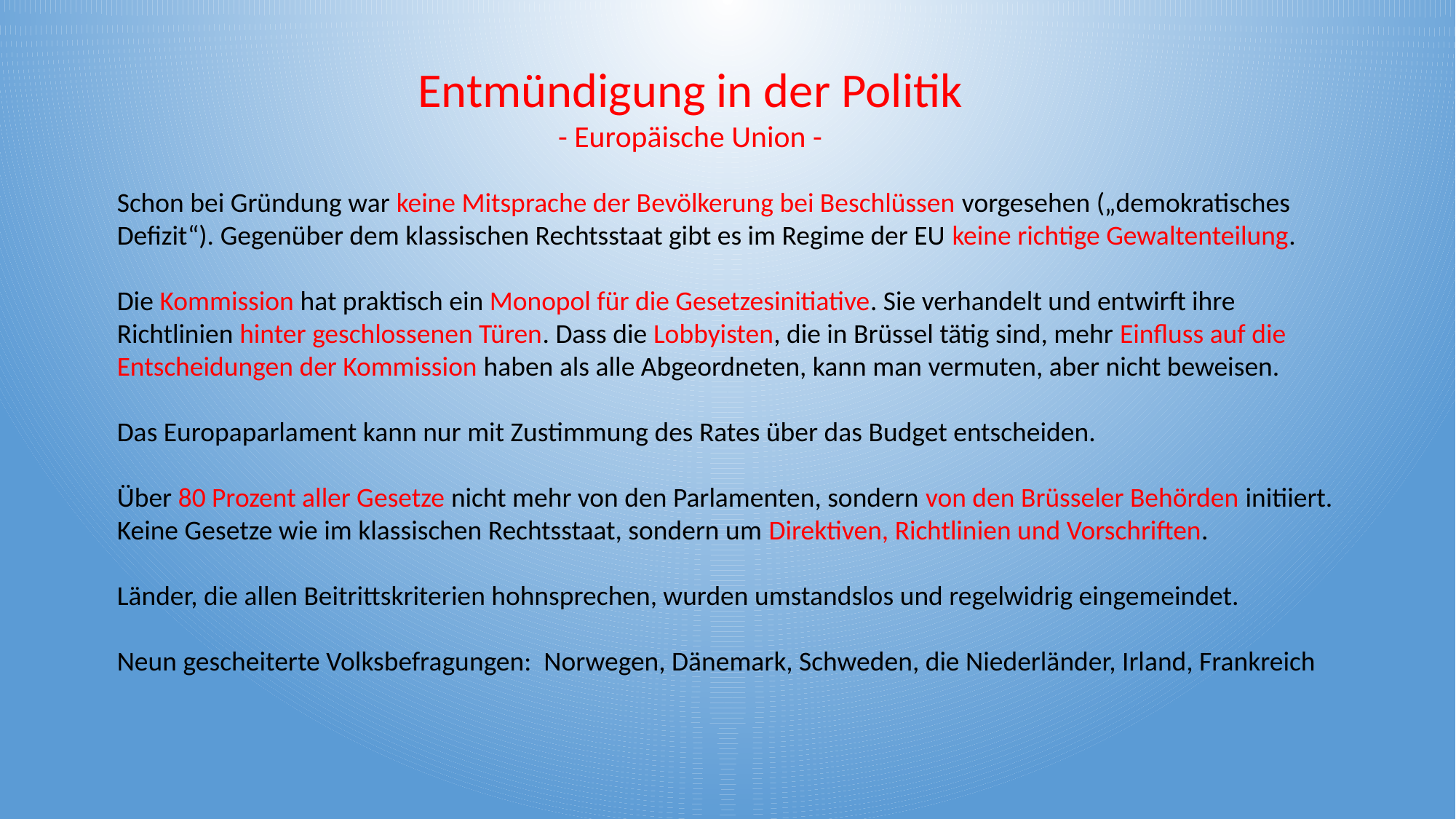

Entmündigung in der Politik
- Europäische Union -
Schon bei Gründung war keine Mitsprache der Bevölkerung bei Beschlüssen vorgesehen („demokratisches Defizit“). Gegenüber dem klassischen Rechtsstaat gibt es im Regime der EU keine richtige Gewaltenteilung.

Die Kommission hat praktisch ein Monopol für die Gesetzesinitiative. Sie verhandelt und entwirft ihre Richtlinien hinter geschlossenen Türen. Dass die Lobbyisten, die in Brüssel tätig sind, mehr Einfluss auf die Entscheidungen der Kommission haben als alle Abgeordneten, kann man vermuten, aber nicht beweisen.

Das Europaparlament kann nur mit Zustimmung des Rates über das Budget entscheiden.

Über 80 Prozent aller Gesetze nicht mehr von den Parlamenten, sondern von den Brüsseler Behörden initiiert. Keine Gesetze wie im klassischen Rechtsstaat, sondern um Direktiven, Richtlinien und Vorschriften.

Länder, die allen Beitrittskriterien hohnsprechen, wurden umstandslos und regelwidrig eingemeindet.

Neun gescheiterte Volksbefragungen:  Norwegen, Dänemark, Schweden, die Niederländer, Irland, Frankreich